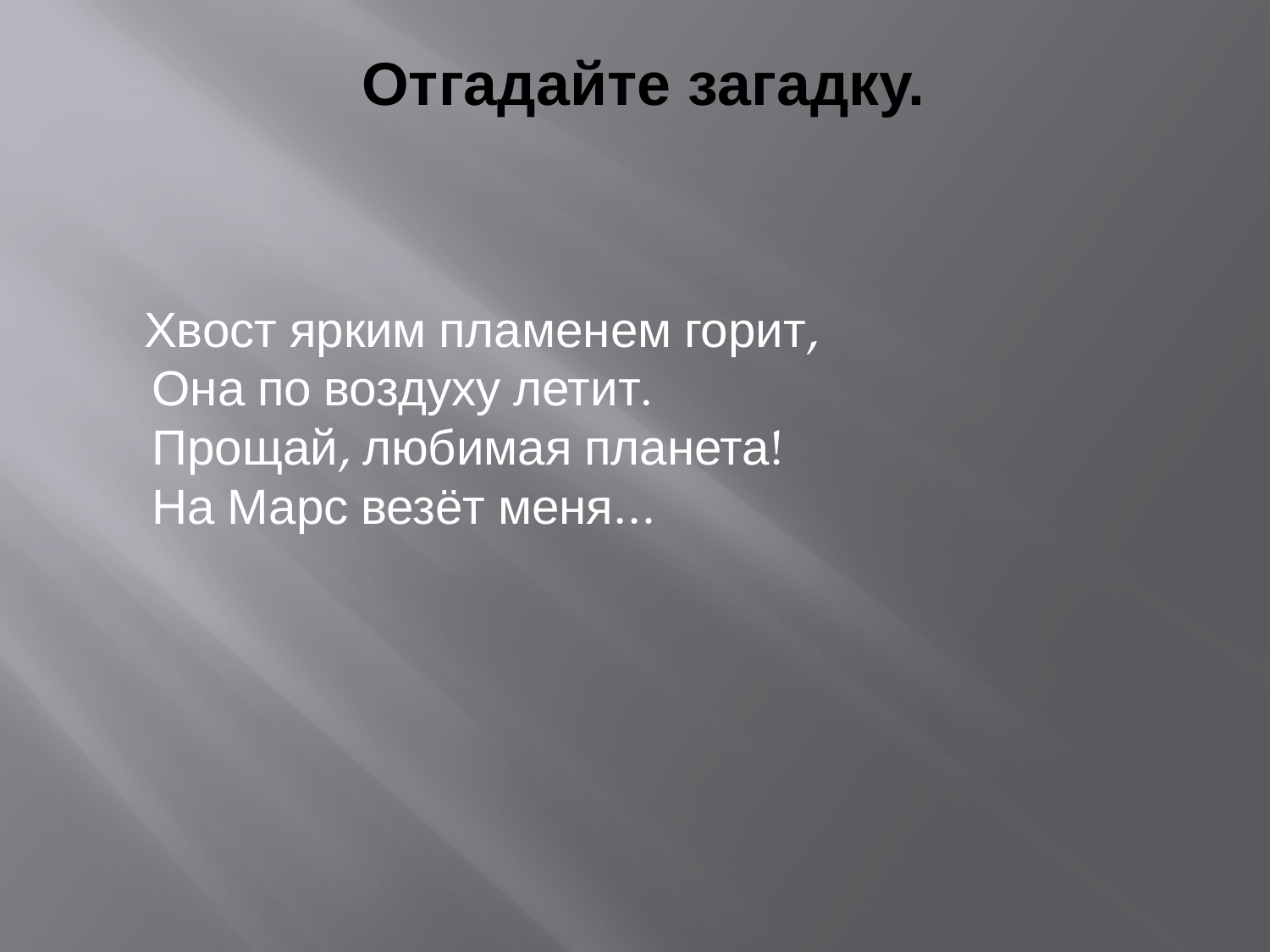

# Отгадайте загадку.

    Хвост ярким пламенем горит,
Она по воздуху летит.
Прощай, любимая планета!
На Марс везёт меня…